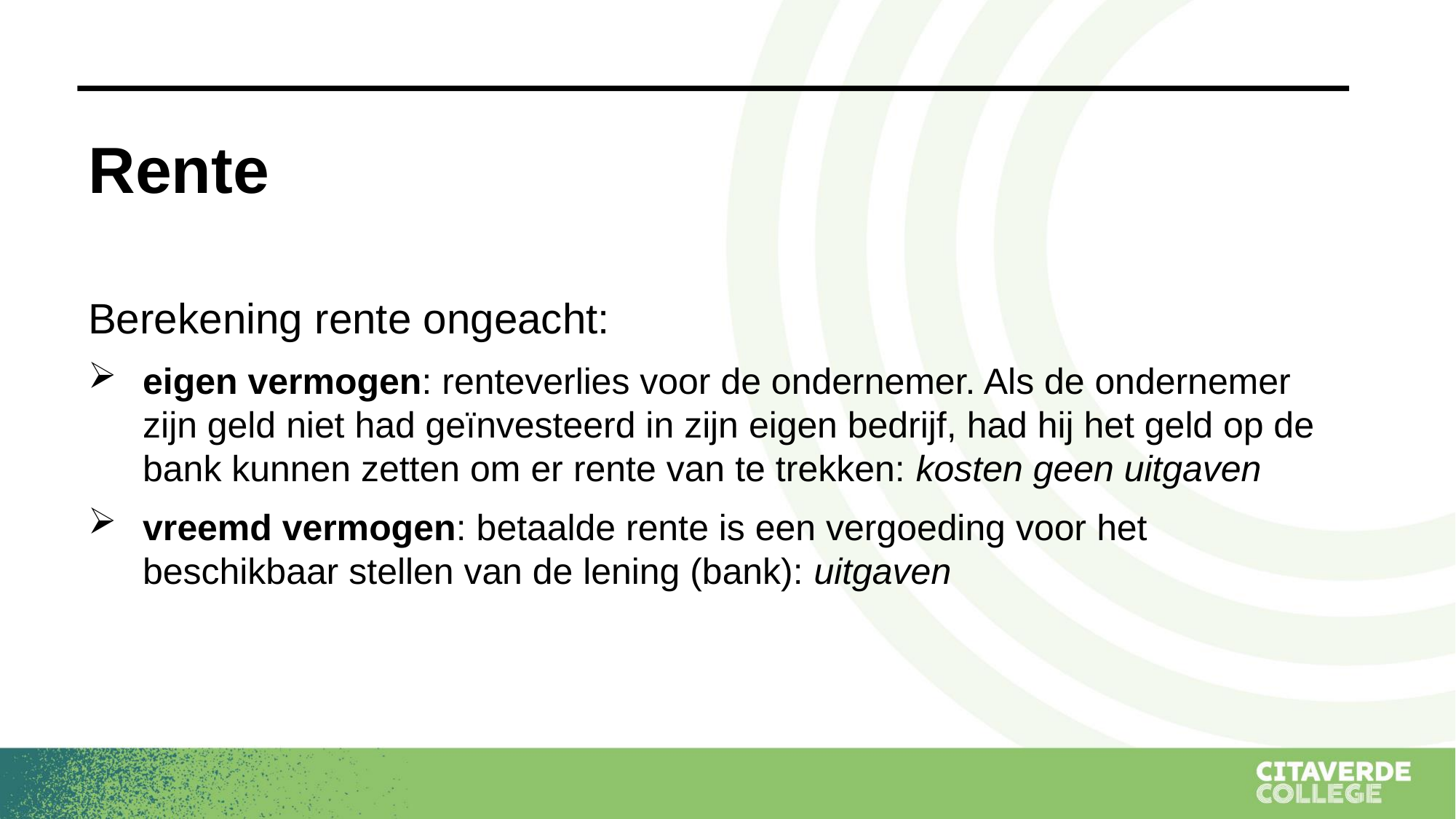

# Rente
Berekening rente ongeacht:
eigen vermogen: renteverlies voor de ondernemer. Als de ondernemer zijn geld niet had geïnvesteerd in zijn eigen bedrijf, had hij het geld op de bank kunnen zetten om er rente van te trekken: kosten geen uitgaven
vreemd vermogen: betaalde rente is een vergoeding voor het beschikbaar stellen van de lening (bank): uitgaven